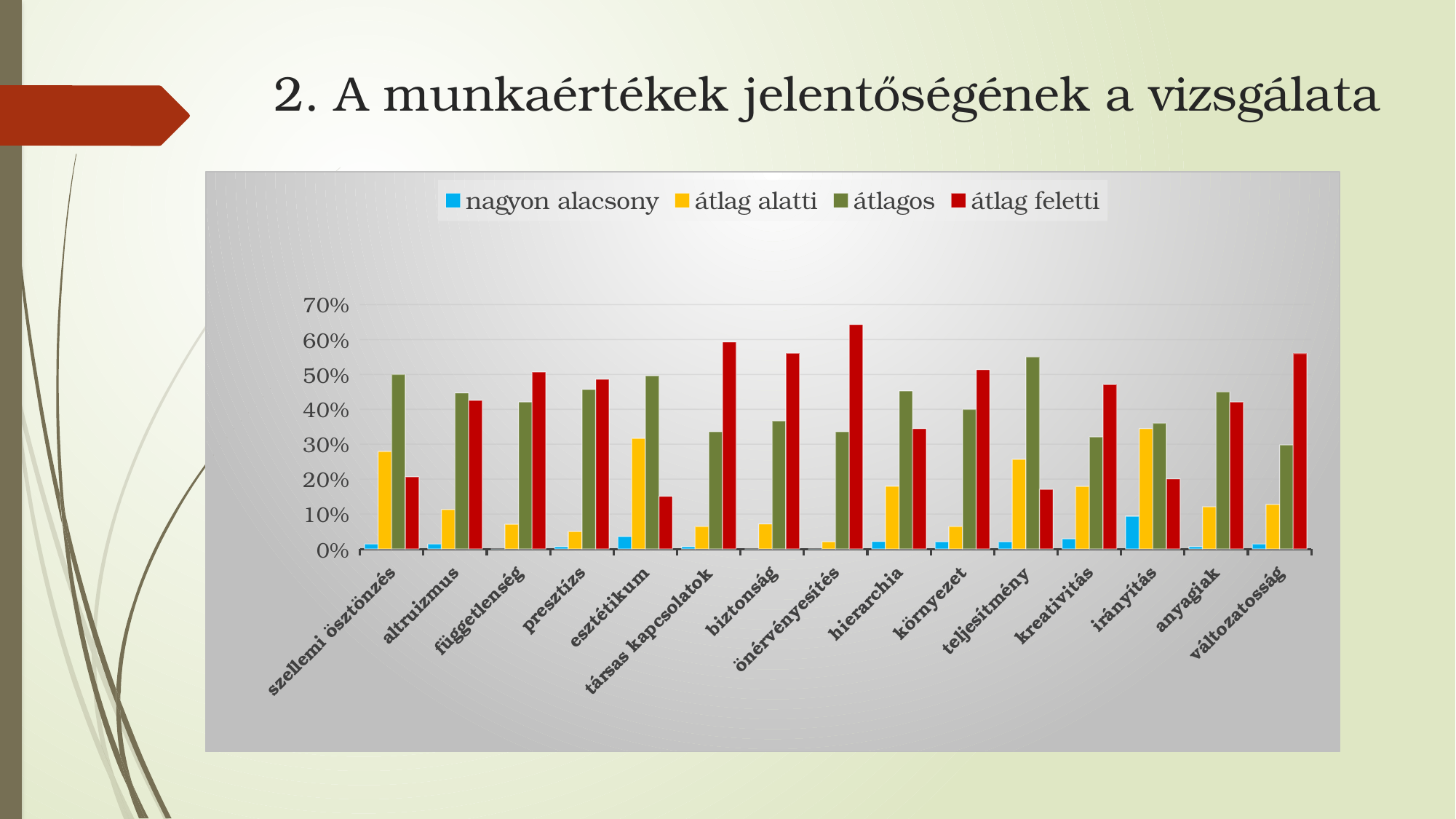

# 2. A munkaértékek jelentőségének a vizsgálata

### Chart

| Category | nagyon alacsony | átlag alatti | átlagos | átlag feletti |
|---|---|---|---|---|
| szellemi ösztönzés | 0.014 | 0.279 | 0.5 | 0.207 |
| altruizmus | 0.014 | 0.113 | 0.447 | 0.426 |
| függetlenség | 0.0 | 0.071 | 0.421 | 0.507 |
| presztízs | 0.007 | 0.05 | 0.457 | 0.486 |
| esztétikum | 0.036 | 0.317 | 0.496 | 0.151 |
| társas kapcsolatok | 0.007 | 0.064 | 0.336 | 0.593 |
| biztonság | 0.0 | 0.072 | 0.367 | 0.561 |
| önérvényesítés | 0.0 | 0.021 | 0.336 | 0.643 |
| hierarchia | 0.022 | 0.18 | 0.453 | 0.345 |
| környezet | 0.021 | 0.064 | 0.4 | 0.514 |
| teljesítmény | 0.021 | 0.257 | 0.55 | 0.171 |
| kreativitás | 0.029 | 0.179 | 0.321 | 0.471 |
| irányítás | 0.094 | 0.345 | 0.36 | 0.201 |
| anyagiak | 0.007 | 0.121 | 0.45 | 0.421 |
| változatosság | 0.014 | 0.128 | 0.298 | 0.56 |